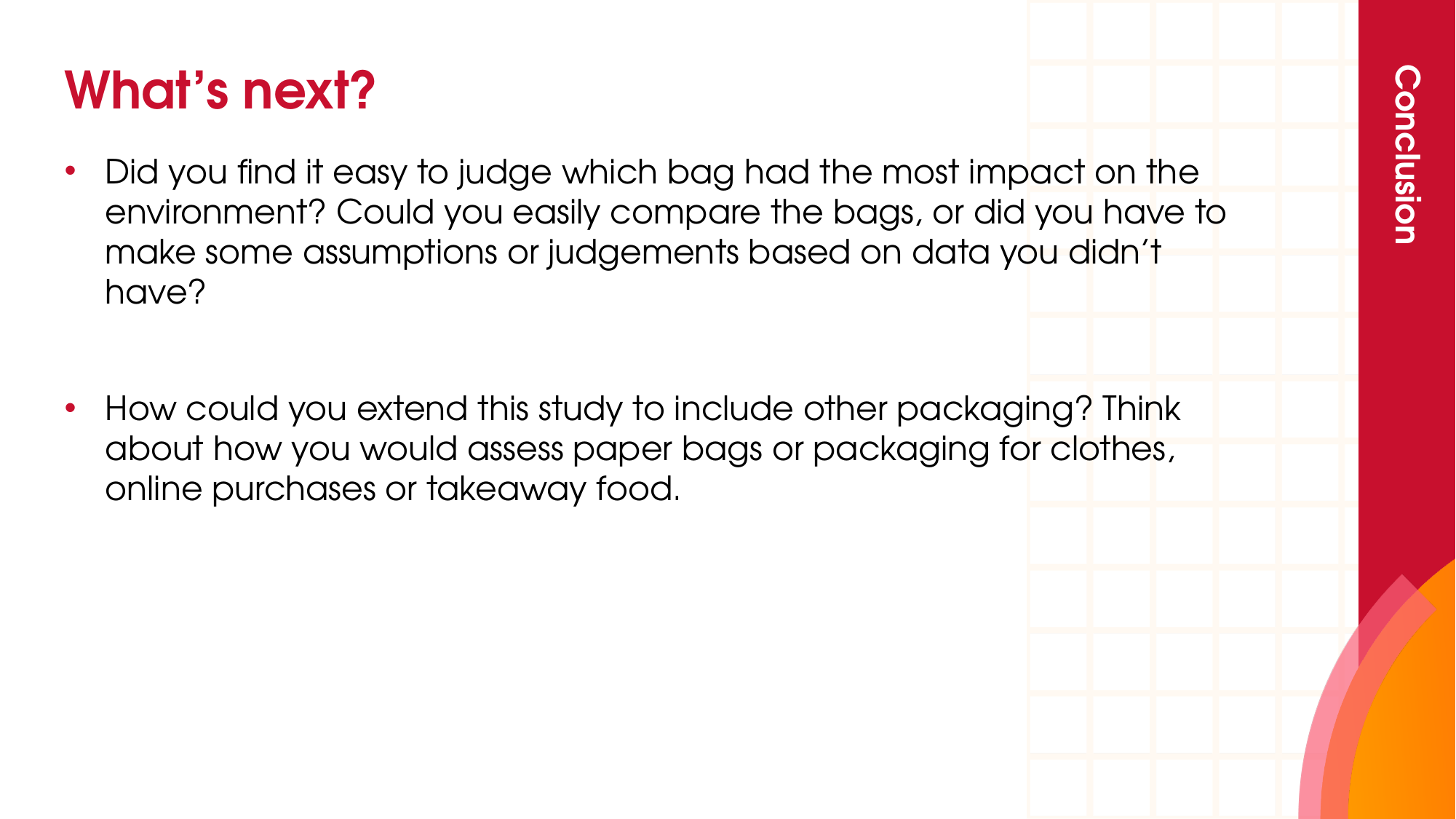

# What’s next?
Conclusion
Did you find it easy to judge which bag had the most impact on the environment? Could you easily compare the bags, or did you have to make some assumptions or judgements based on data you didn’t have?

How could you extend this study to include other packaging? Think about how you would assess paper bags or packaging for clothes, online purchases or takeaway food.